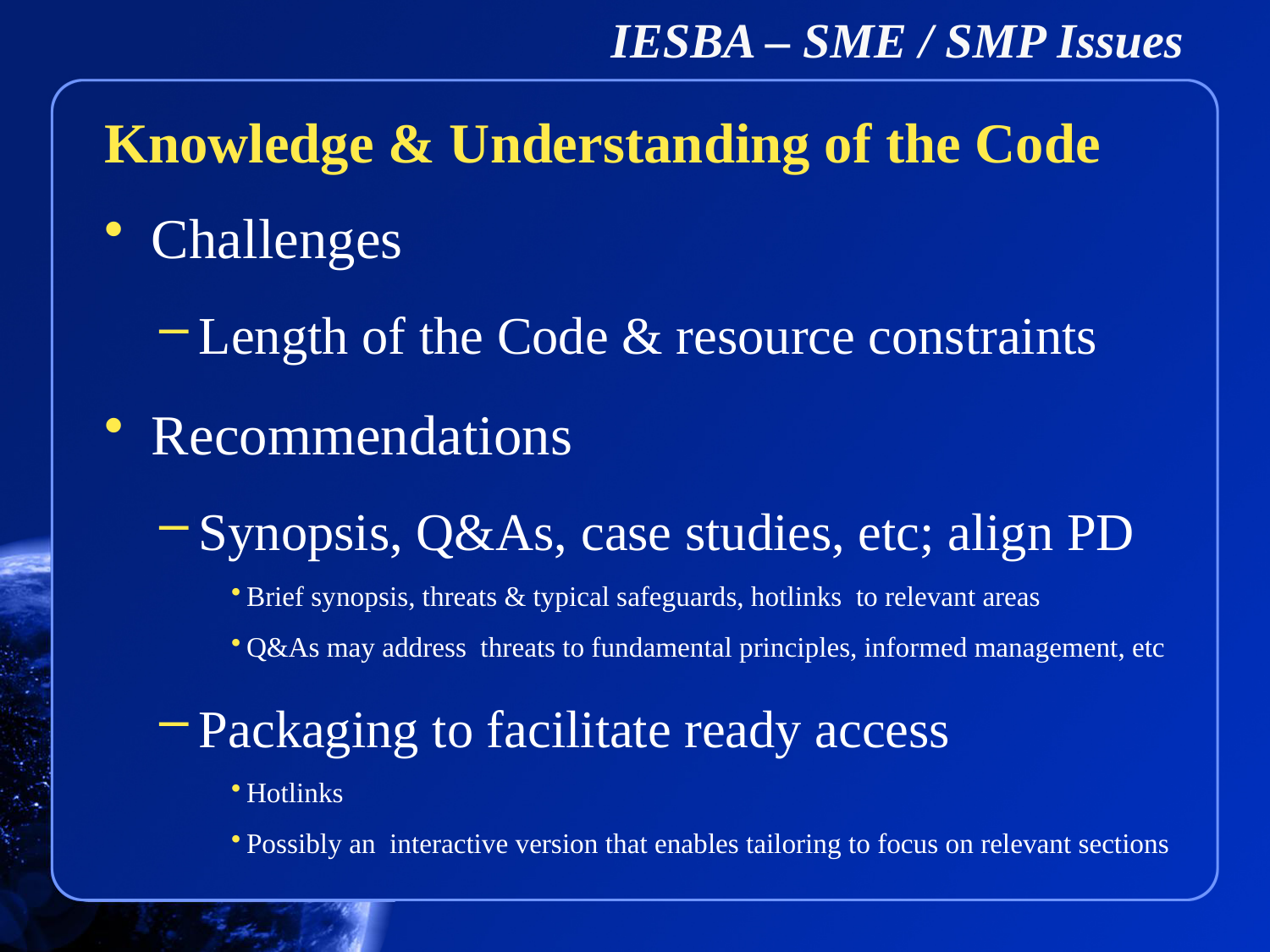

# IESBA – SME / SMP Issues
Knowledge & Understanding of the Code
Challenges
Length of the Code & resource constraints
Recommendations
Synopsis, Q&As, case studies, etc; align PD
Brief synopsis, threats & typical safeguards, hotlinks  to relevant areas
Q&As may address  threats to fundamental principles, informed management, etc
Packaging to facilitate ready access
Hotlinks
Possibly an  interactive version that enables tailoring to focus on relevant sections